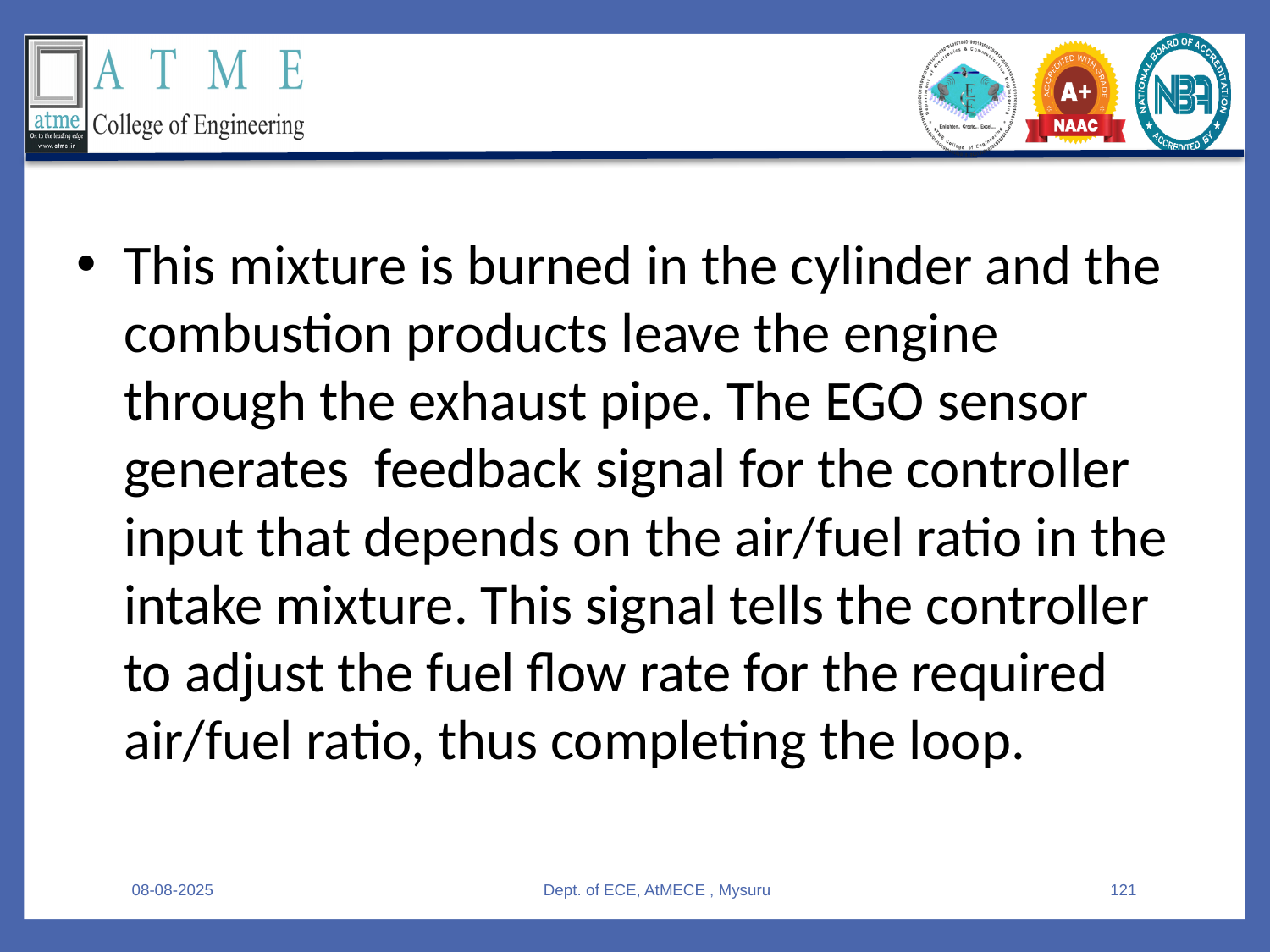

This mixture is burned in the cylinder and the combustion products leave the engine through the exhaust pipe. The EGO sensor generates  feedback signal for the controller input that depends on the air/fuel ratio in the intake mixture. This signal tells the controller to adjust the fuel flow rate for the required air/fuel ratio, thus completing the loop.
08-08-2025
Dept. of ECE, AtMECE , Mysuru
121